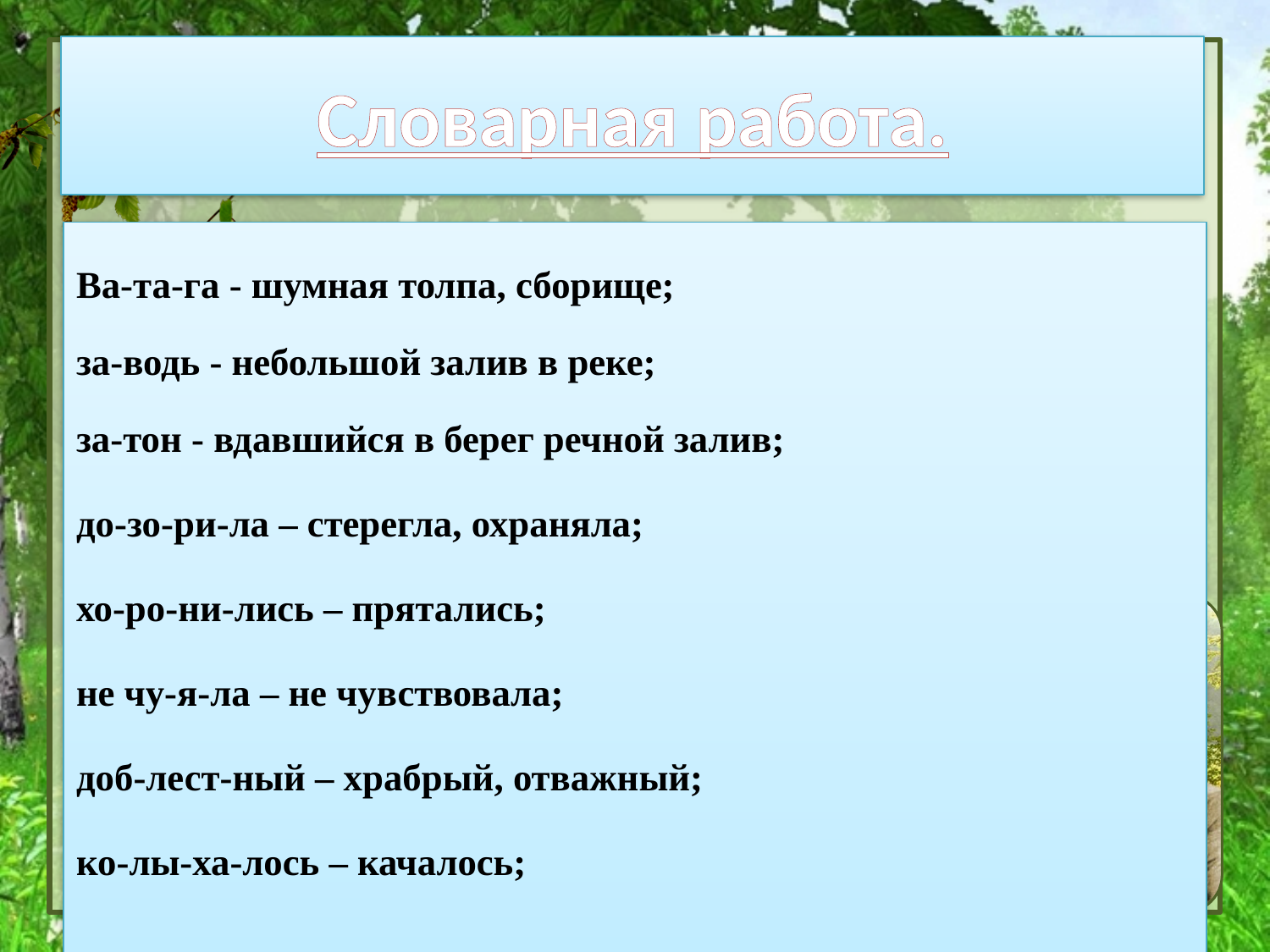

# Словарная работа.
Ва-та-га - шумная толпа, сборище;
за-водь - небольшой залив в реке;
за-тон - вдавшийся в берег речной залив;
до-зо-ри-ла – стерегла, охраняла;
хо-ро-ни-лись – прятались;
не чу-я-ла – не чувствовала;
доб-лест-ный – храбрый, отважный;
ко-лы-ха-лось – качалось;